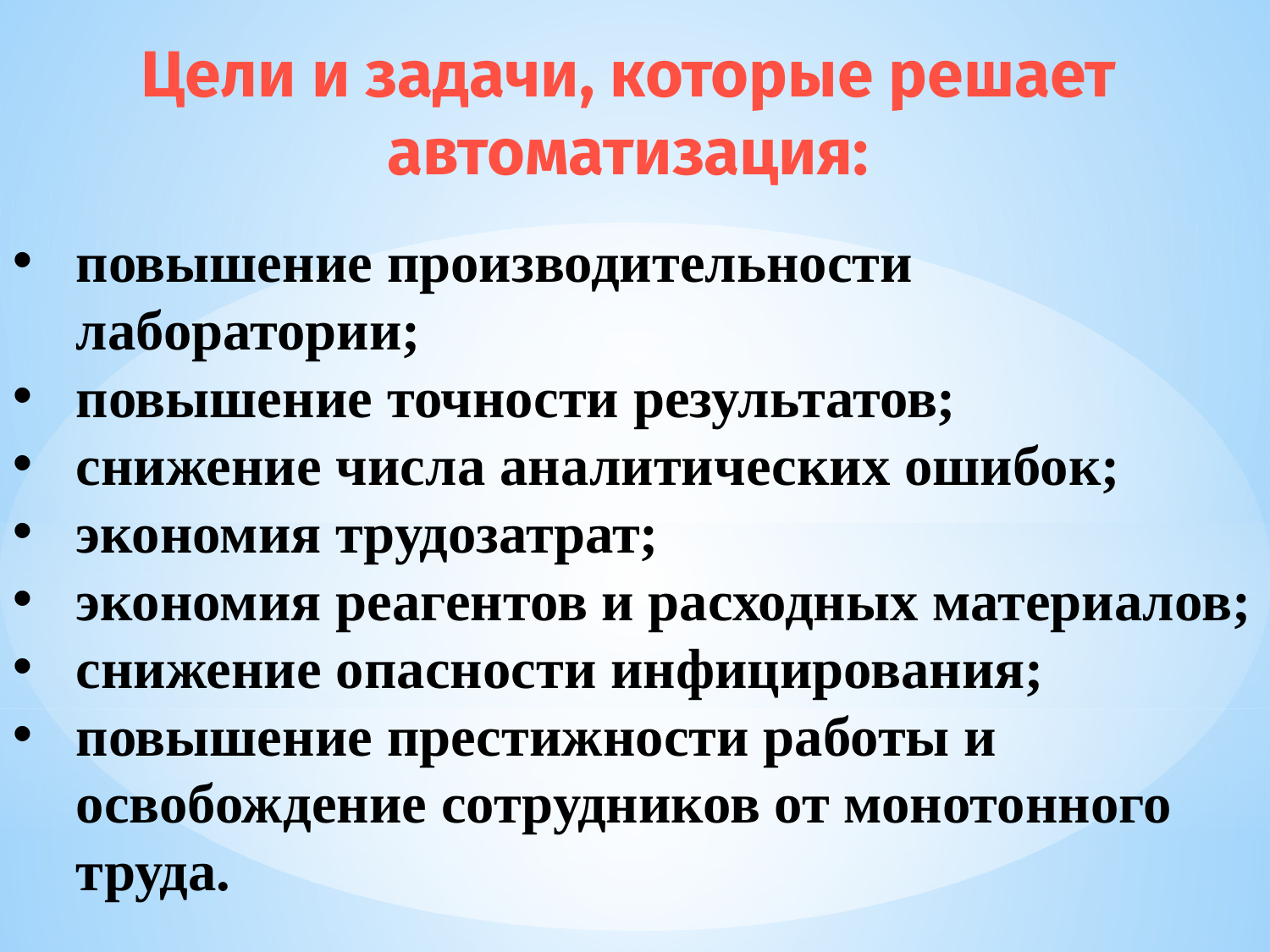

Цели и задачи, которые решает автоматизация:
повышение производительности лаборатории;
повышение точности результатов;
снижение числа аналитических ошибок;
экономия трудозатрат;
экономия реагентов и расходных материалов;
снижение опасности инфицирования;
повышение престижности работы и освобождение сотрудников от монотонного труда.